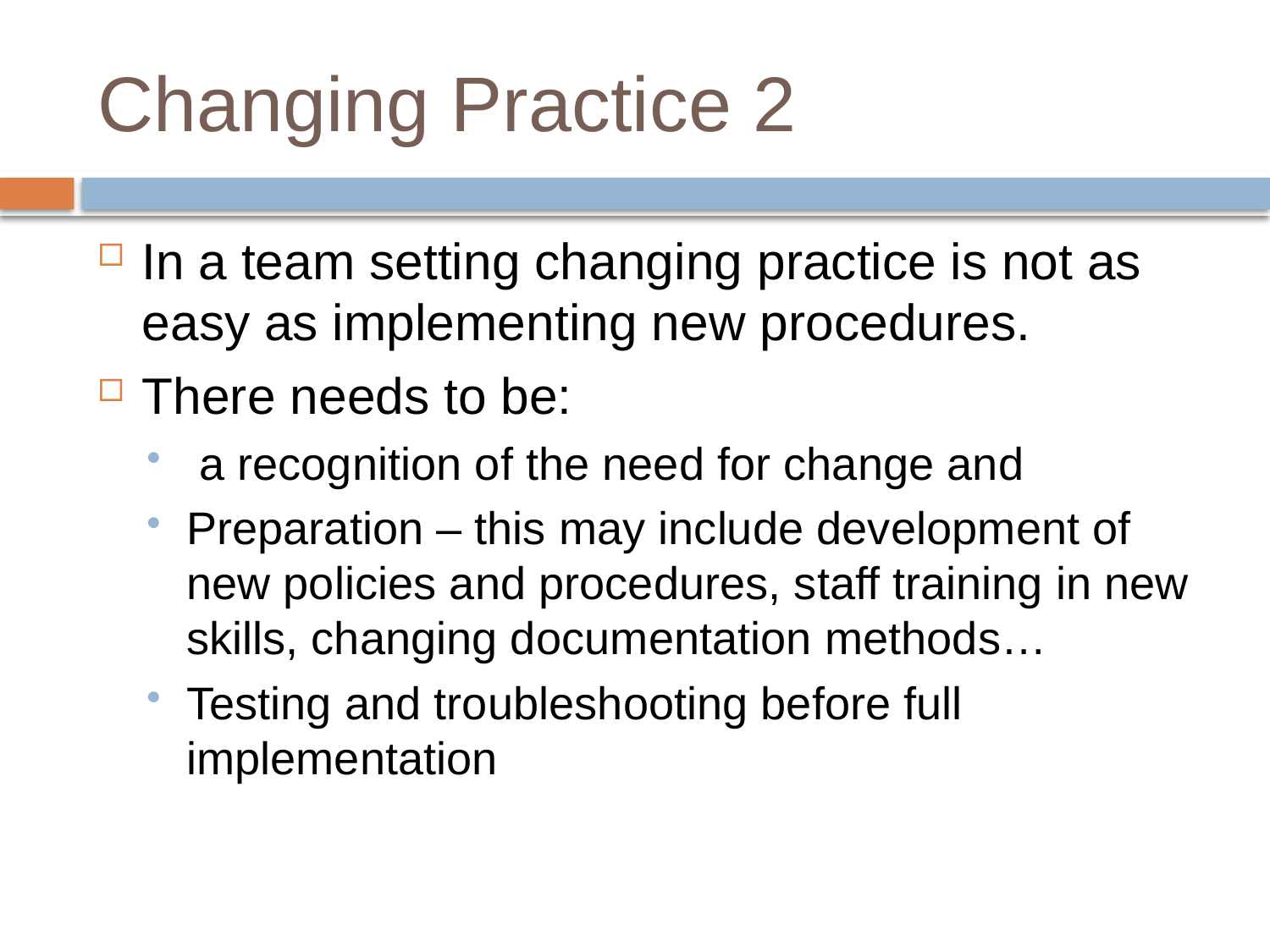

# Changing Practice 2
In a team setting changing practice is not as easy as implementing new procedures.
There needs to be:
 a recognition of the need for change and
Preparation – this may include development of new policies and procedures, staff training in new skills, changing documentation methods…
Testing and troubleshooting before full implementation